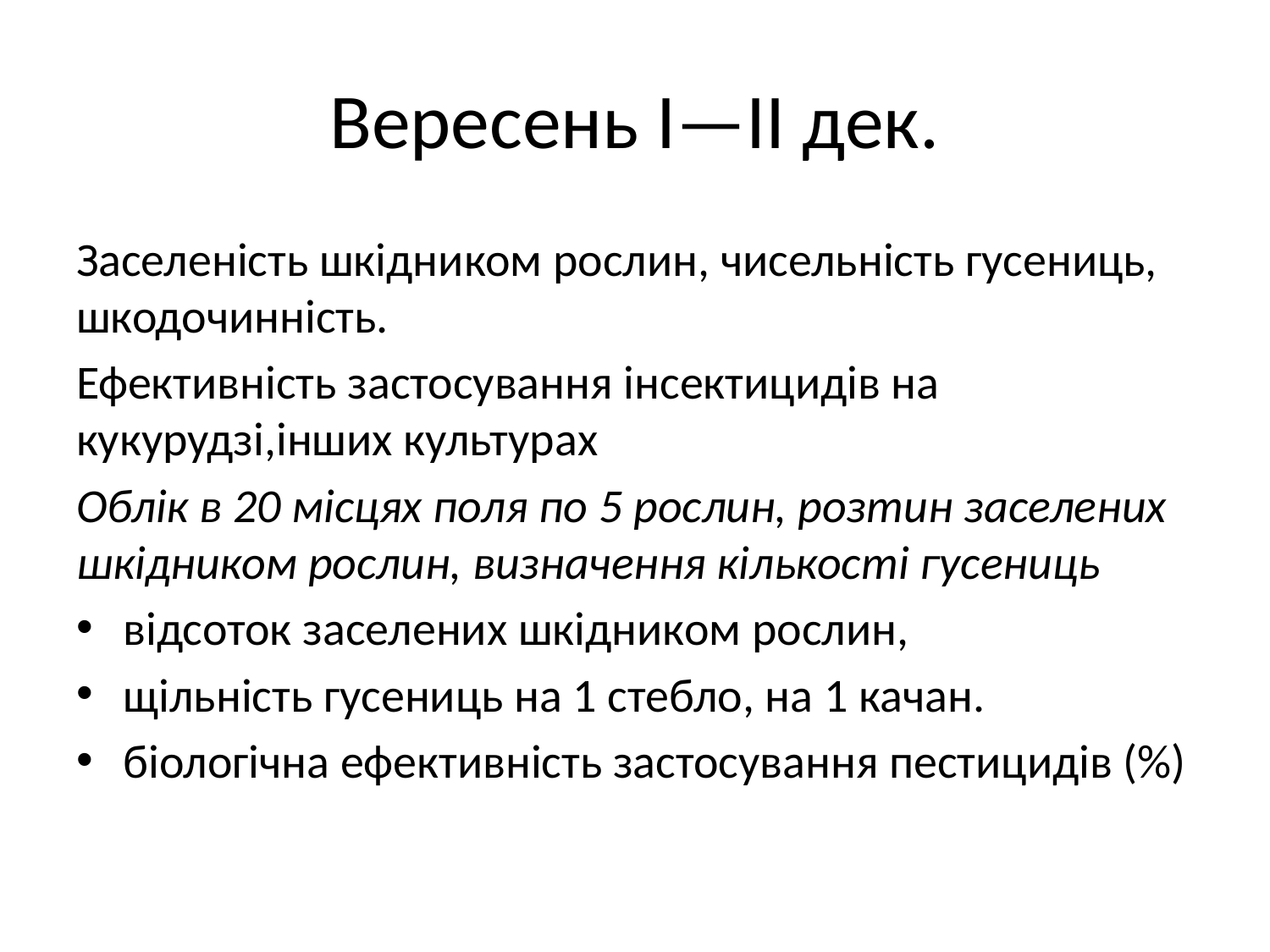

# Вересень І—ІІ дек.
Заселеність шкідником рослин, чисельність гусениць, шкодочинність.
Ефективність застосування інсектицидів на кукурудзі,інших культурах
Облік в 20 місцях поля по 5 рослин, розтин заселених шкідником рослин, визначення кількості гусениць
відсоток заселених шкідником рослин,
щільність гусениць на 1 стебло, на 1 качан.
біологічна ефективність застосування пестицидів (%)